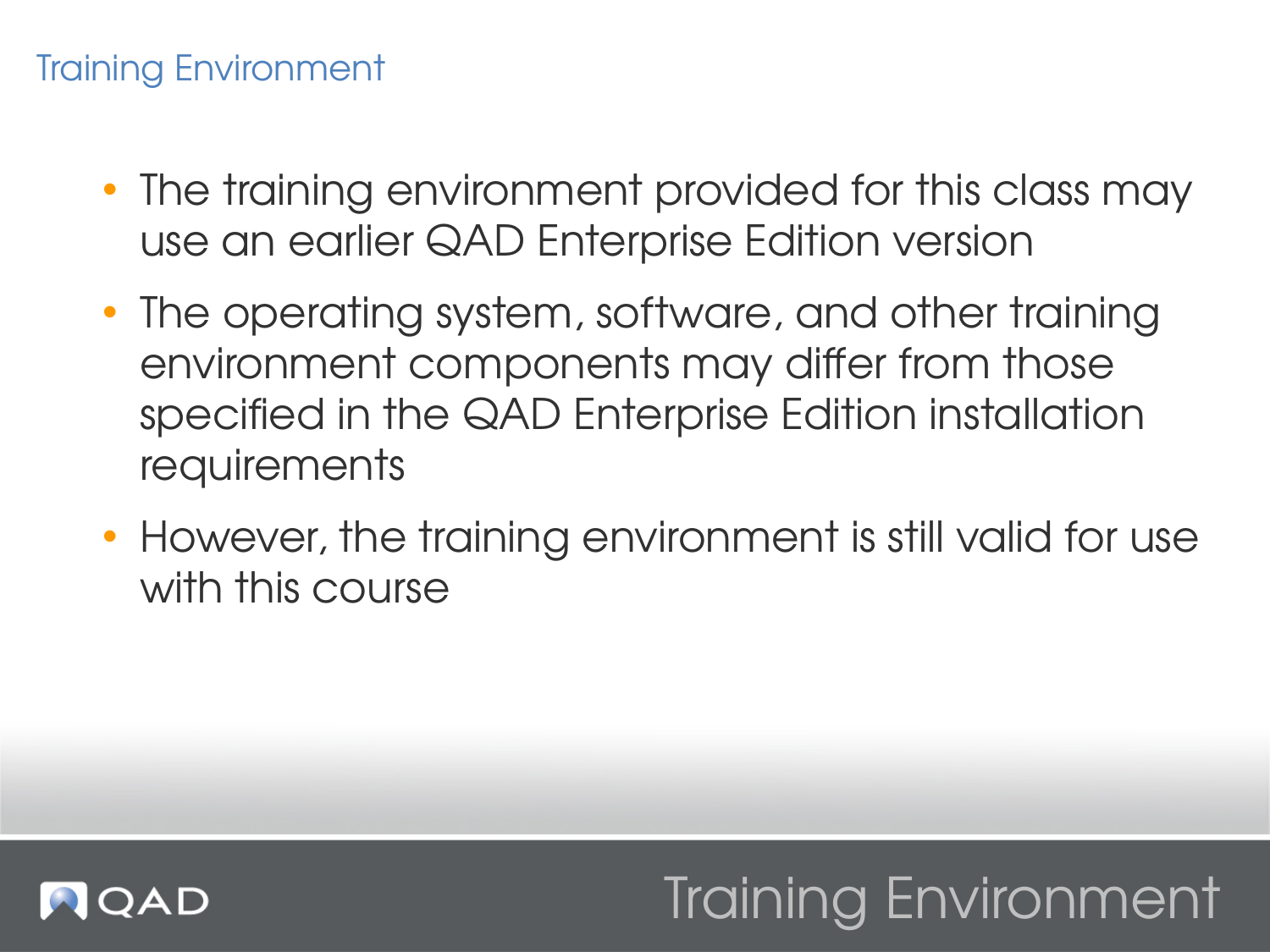

Training Environment
The training environment provided for this class may use an earlier QAD Enterprise Edition version
The operating system, software, and other training environment components may differ from those specified in the QAD Enterprise Edition installation requirements
However, the training environment is still valid for use with this course

# Training Environment